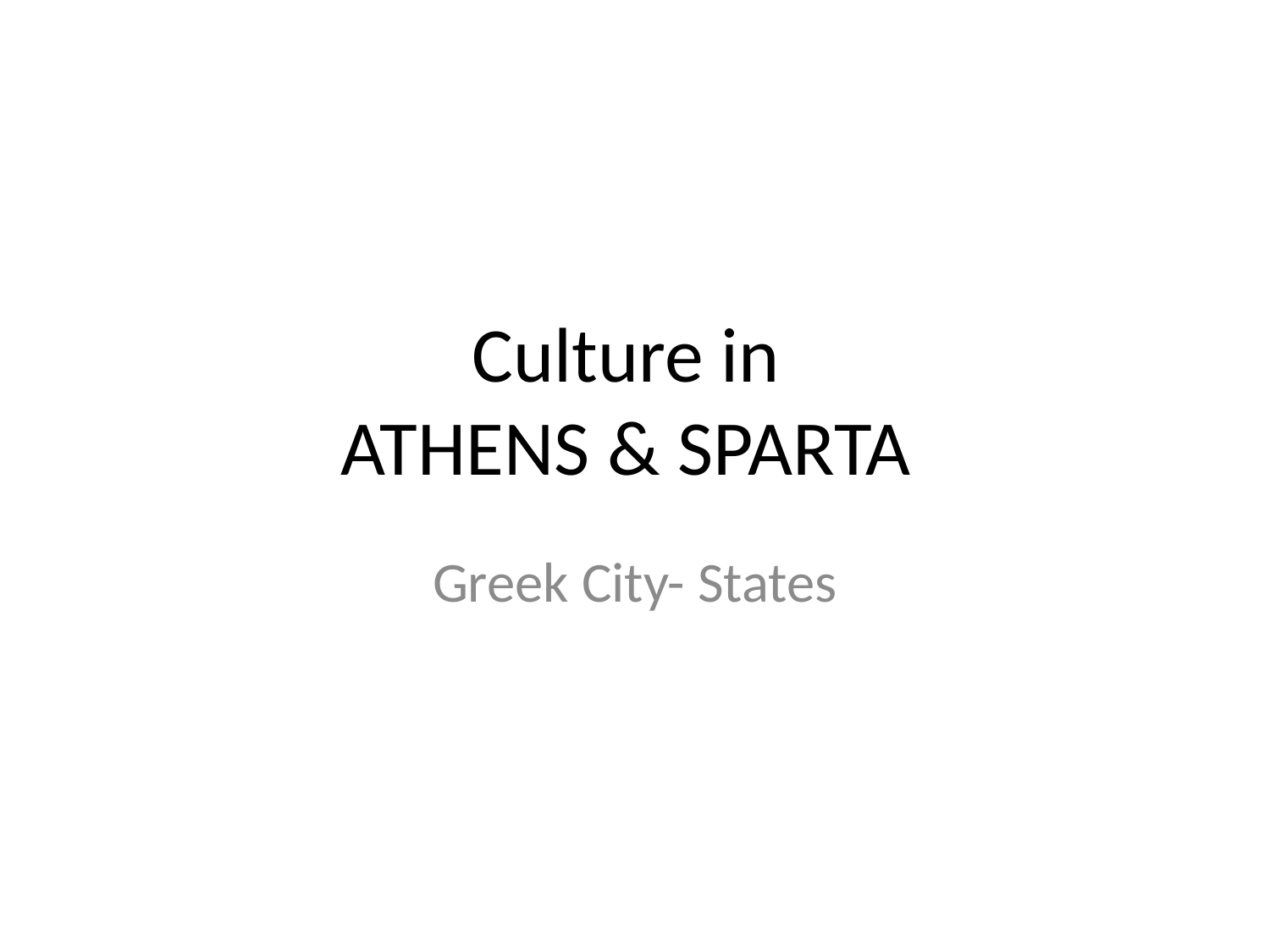

# Culture in ATHENS & SPARTA
Greek City- States